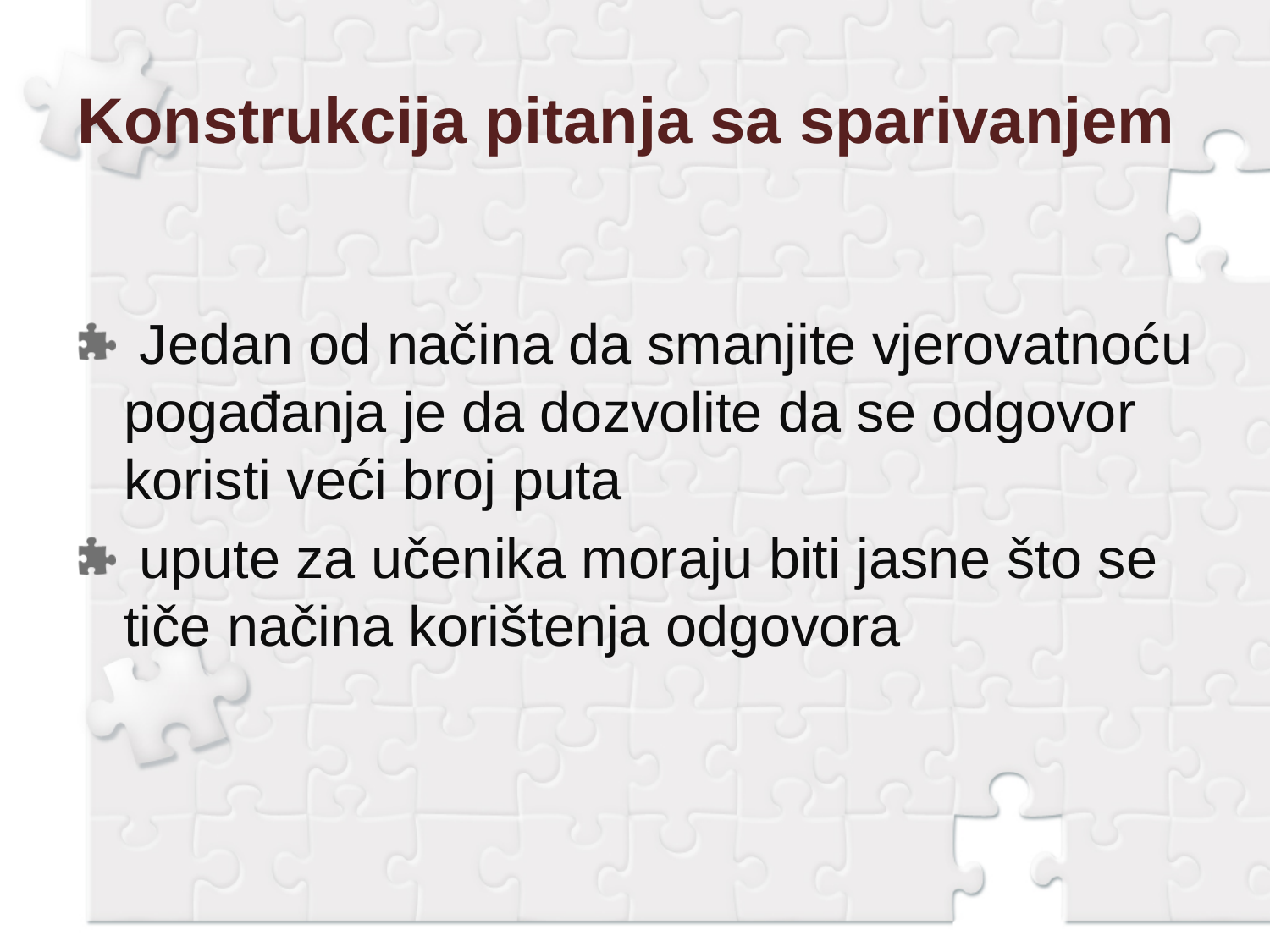

# Konstrukcija pitanja sa sparivanjem

 Jedan od načina da smanjite vjerovatnoću pogađanja je da dozvolite da se odgovor koristi veći broj puta
 upute za učenika moraju biti jasne što se tiče načina korištenja odgovora